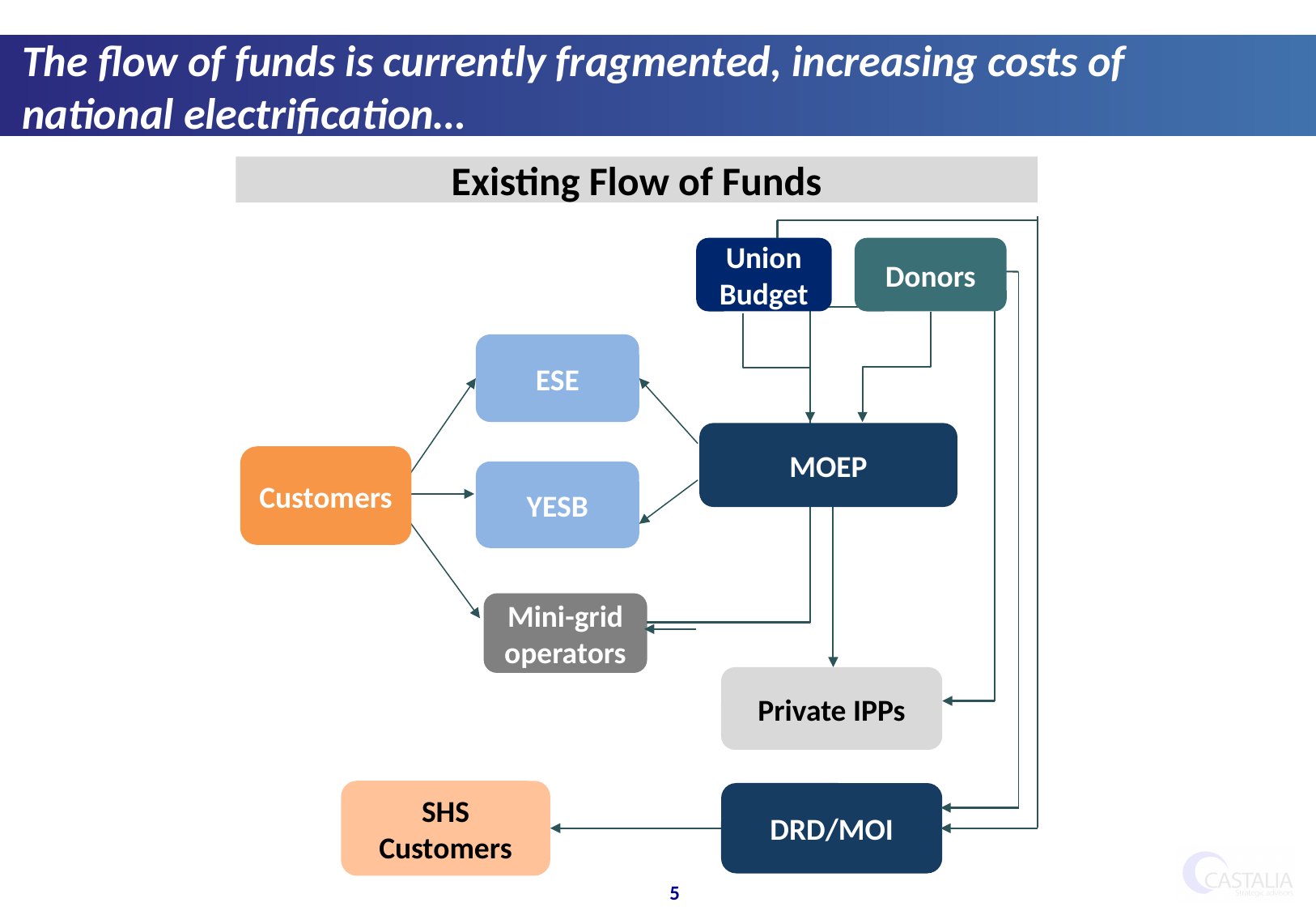

The flow of funds is currently fragmented, increasing costs of national electrification…
Existing Flow of Funds
Union Budget
Donors
ESE
MOEP
Customers
YESB
Mini-grid operators
Private IPPs
SHS Customers
DRD/MOI
5